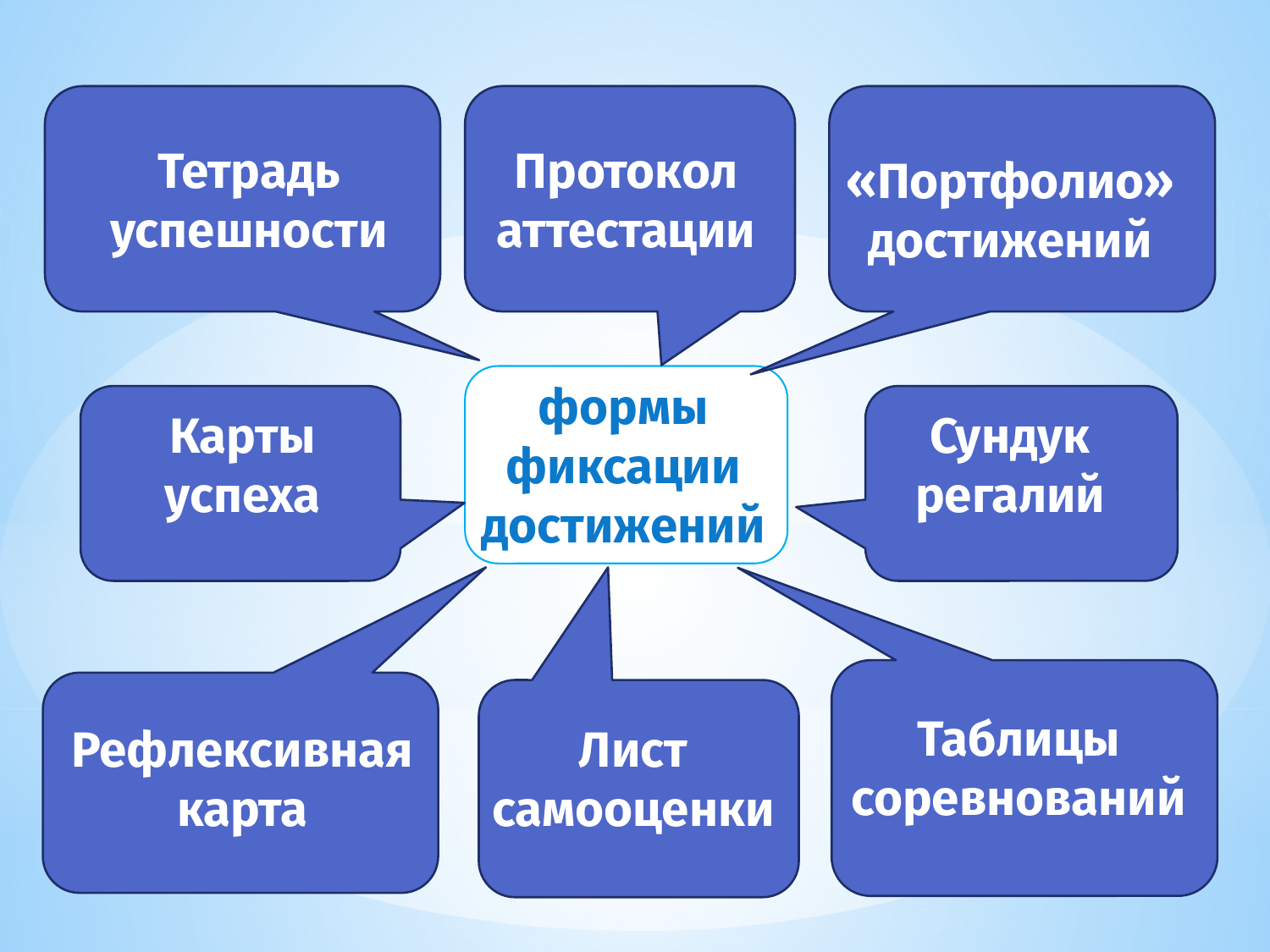

Тетрадь успешности
Протокол аттестации
«Портфолио» достижений

формы фиксации достижений

Сундук регалий
Карты успеха

Таблицы соревнований
Рефлексивная карта
Лист самооценки